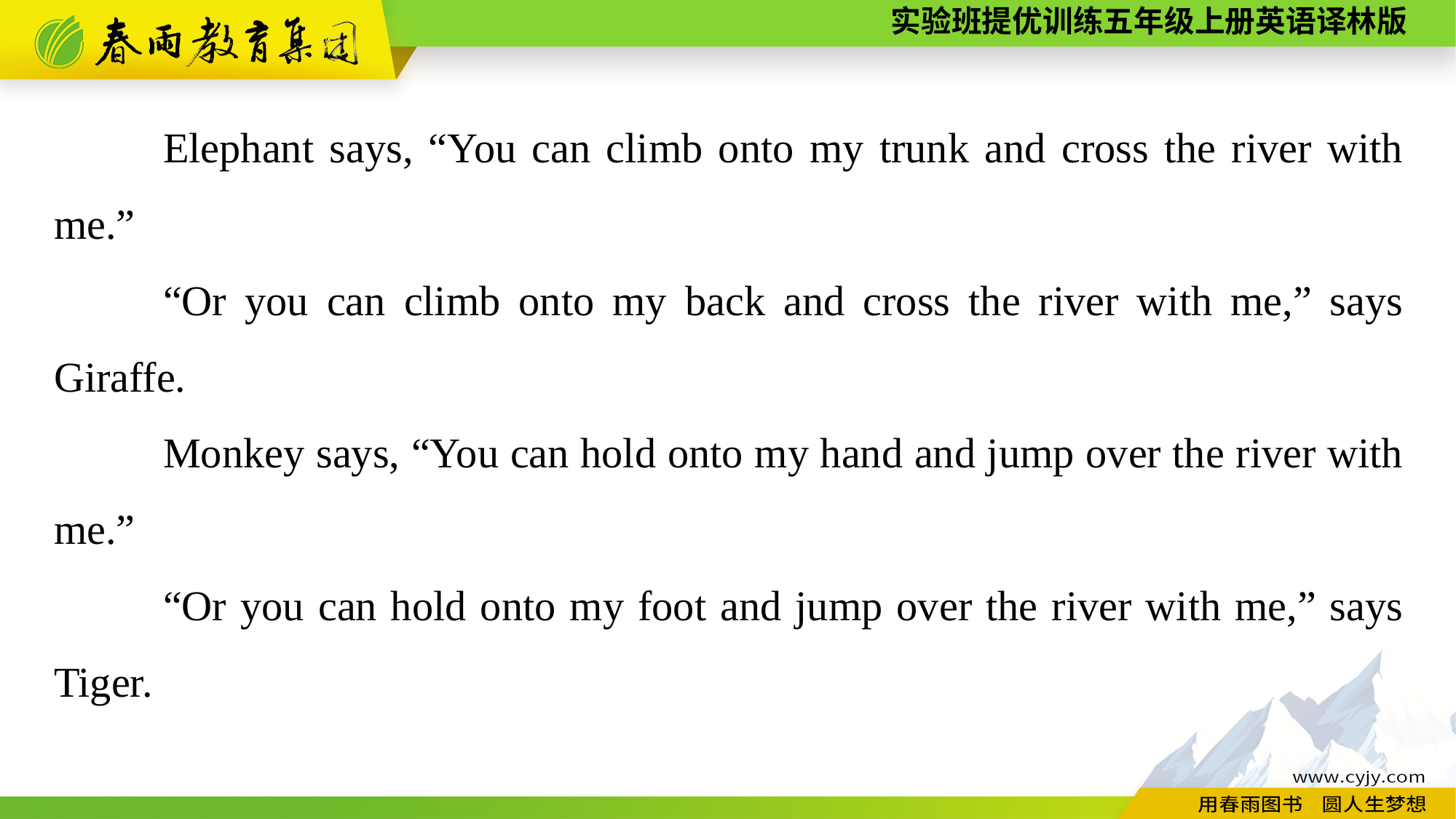

Elephant says, “You can climb onto my trunk and cross the river with me.”
	“Or you can climb onto my back and cross the river with me,” says Giraffe.
	Monkey says, “You can hold onto my hand and jump over the river with me.”
	“Or you can hold onto my foot and jump over the river with me,” says Tiger.